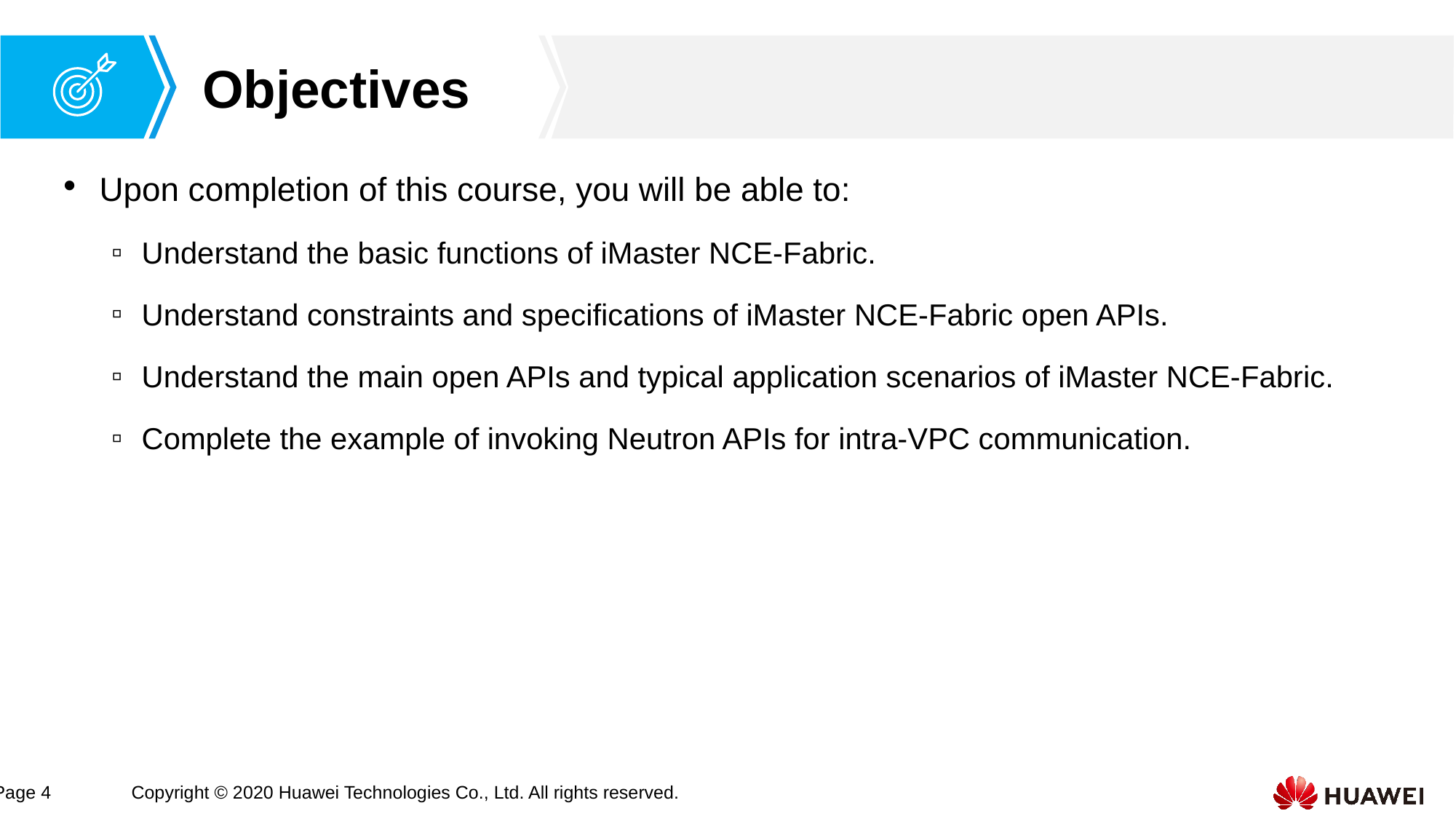

Upon completion of this course, you will be able to:
Understand the basic functions of iMaster NCE-Fabric.
Understand constraints and specifications of iMaster NCE-Fabric open APIs.
Understand the main open APIs and typical application scenarios of iMaster NCE-Fabric.
Complete the example of invoking Neutron APIs for intra-VPC communication.